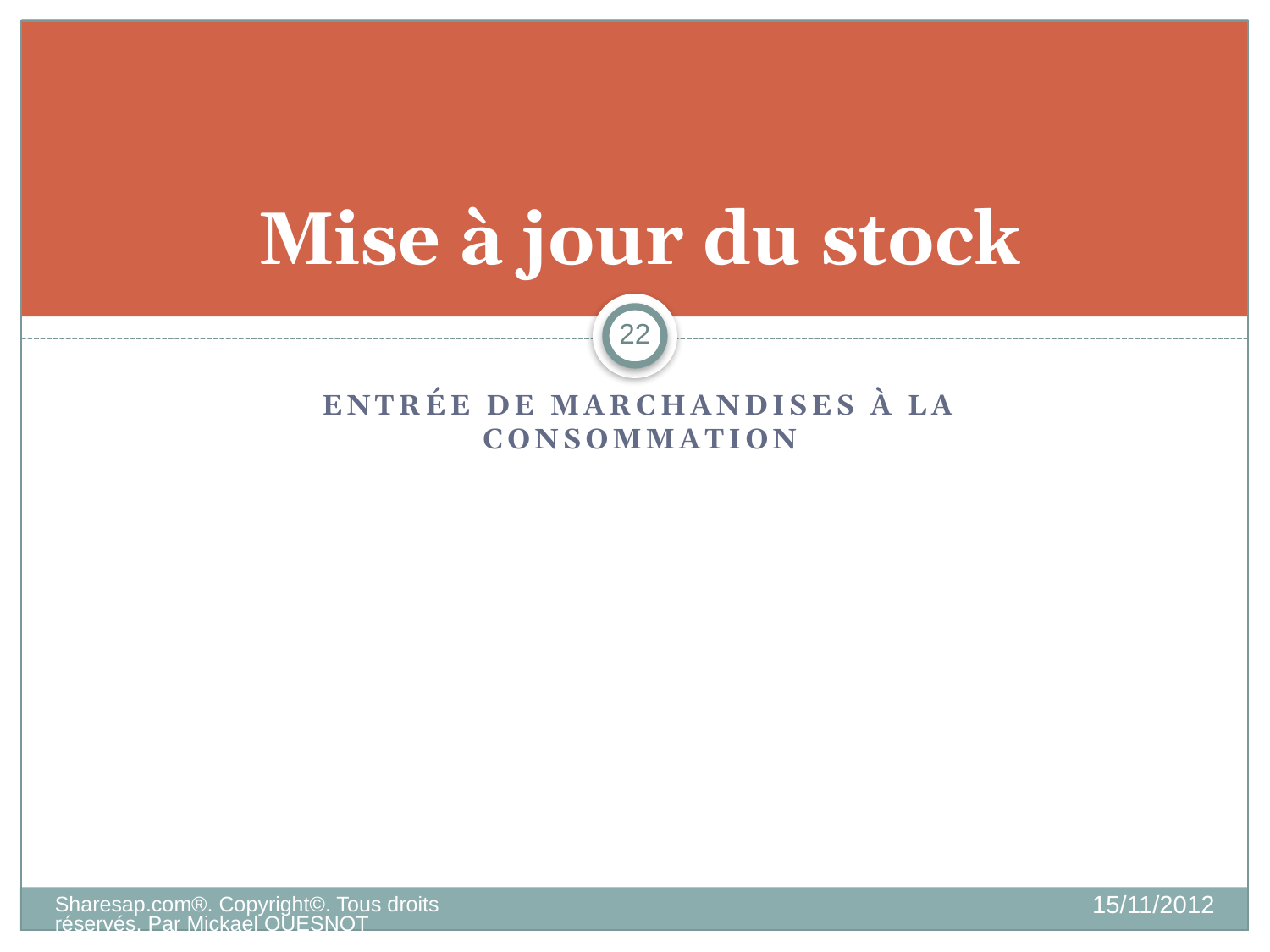

# Mise à jour du stock
22
Entrée de marchandises à la consommation
15/11/2012
Sharesap.com®. Copyright©. Tous droits réservés. Par Mickael QUESNOT